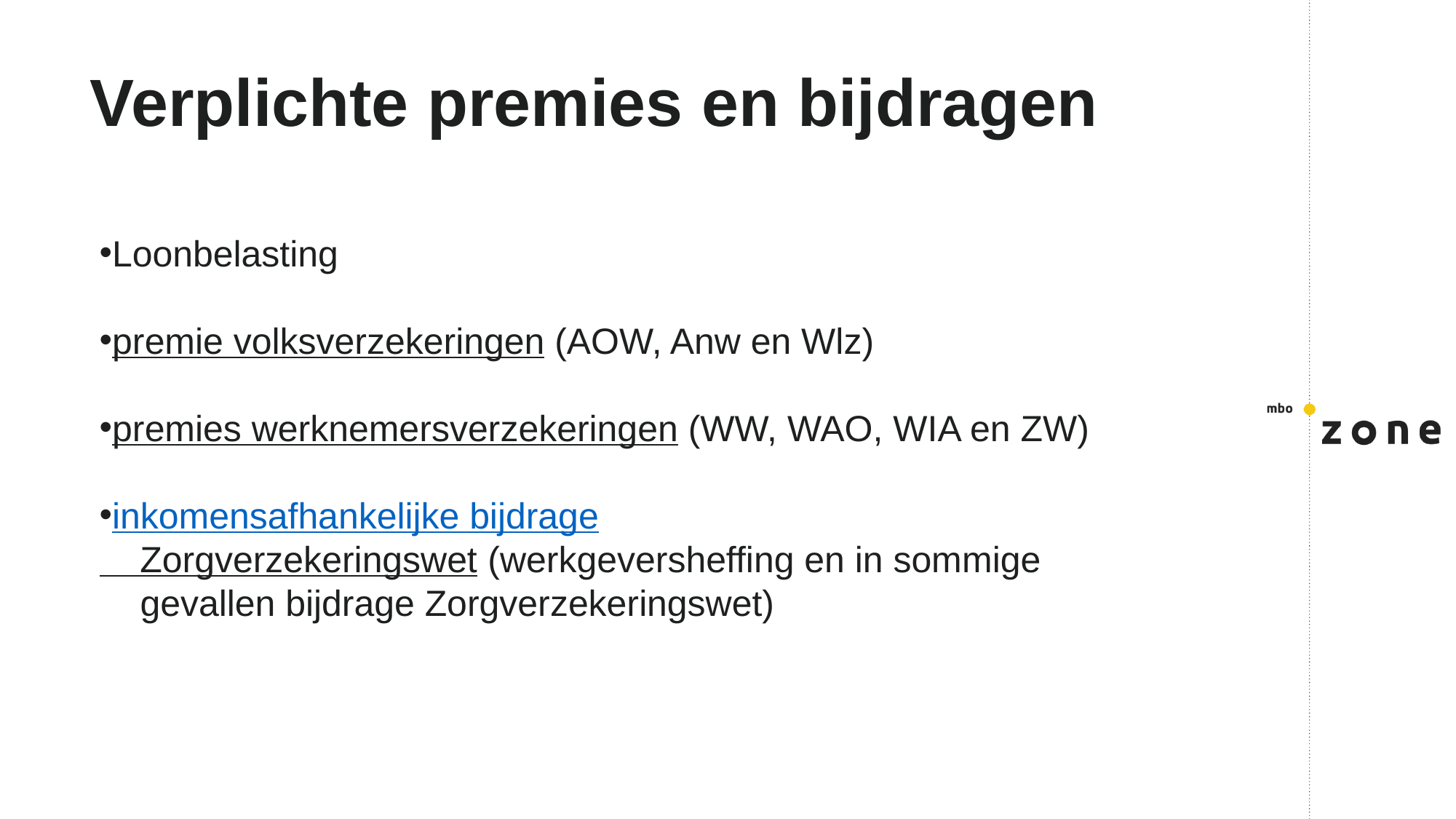

# Verplichte premies en bijdragen
Loonbelasting

premie volksverzekeringen (AOW, Anw en Wlz)

premies werknemersverzekeringen (WW, WAO, WIA en ZW)

inkomensafhankelijke bijdrage
    Zorgverzekeringswet (werkgeversheffing en in sommige
    gevallen bijdrage Zorgverzekeringswet)